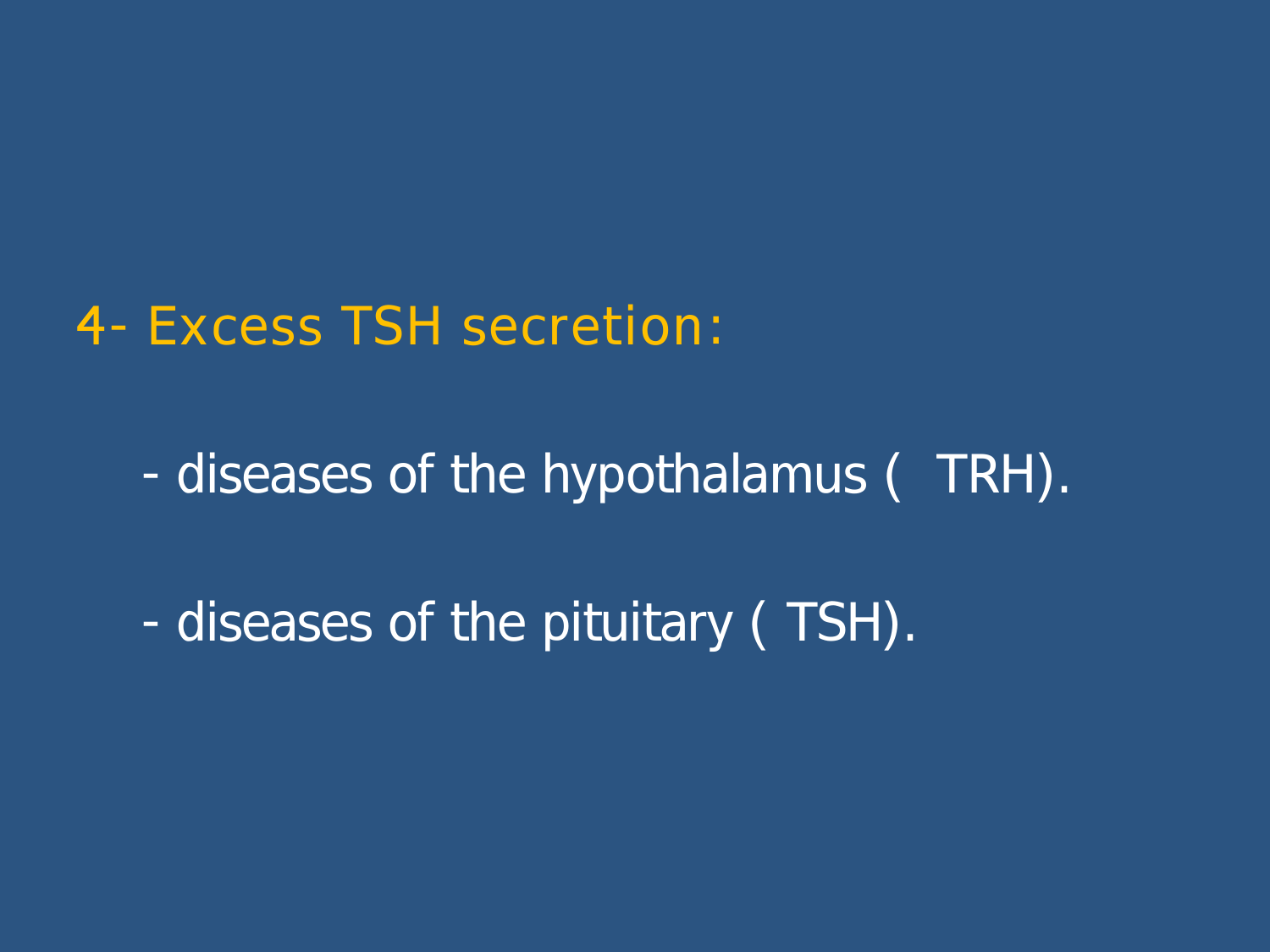

4- Excess TSH secretion:

    - diseases of the hypothalamus (  TRH).

    - diseases of the pituitary ( TSH).